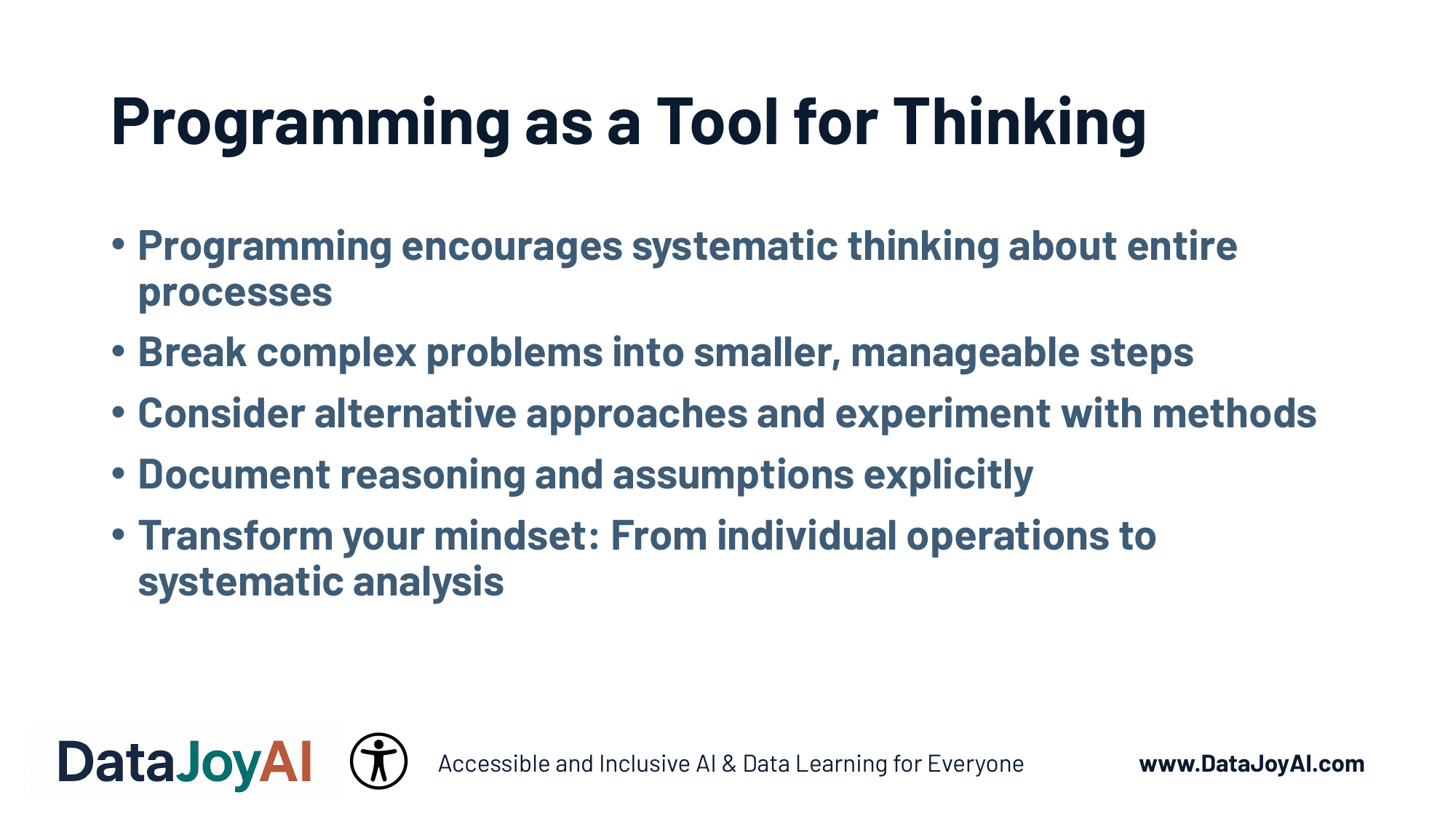

# Programming as a Tool for Thinking
Programming encourages systematic thinking about entire processes
Break complex problems into smaller, manageable steps
Consider alternative approaches and experiment with methods
Document reasoning and assumptions explicitly
Transform your mindset: From individual operations to systematic analysis